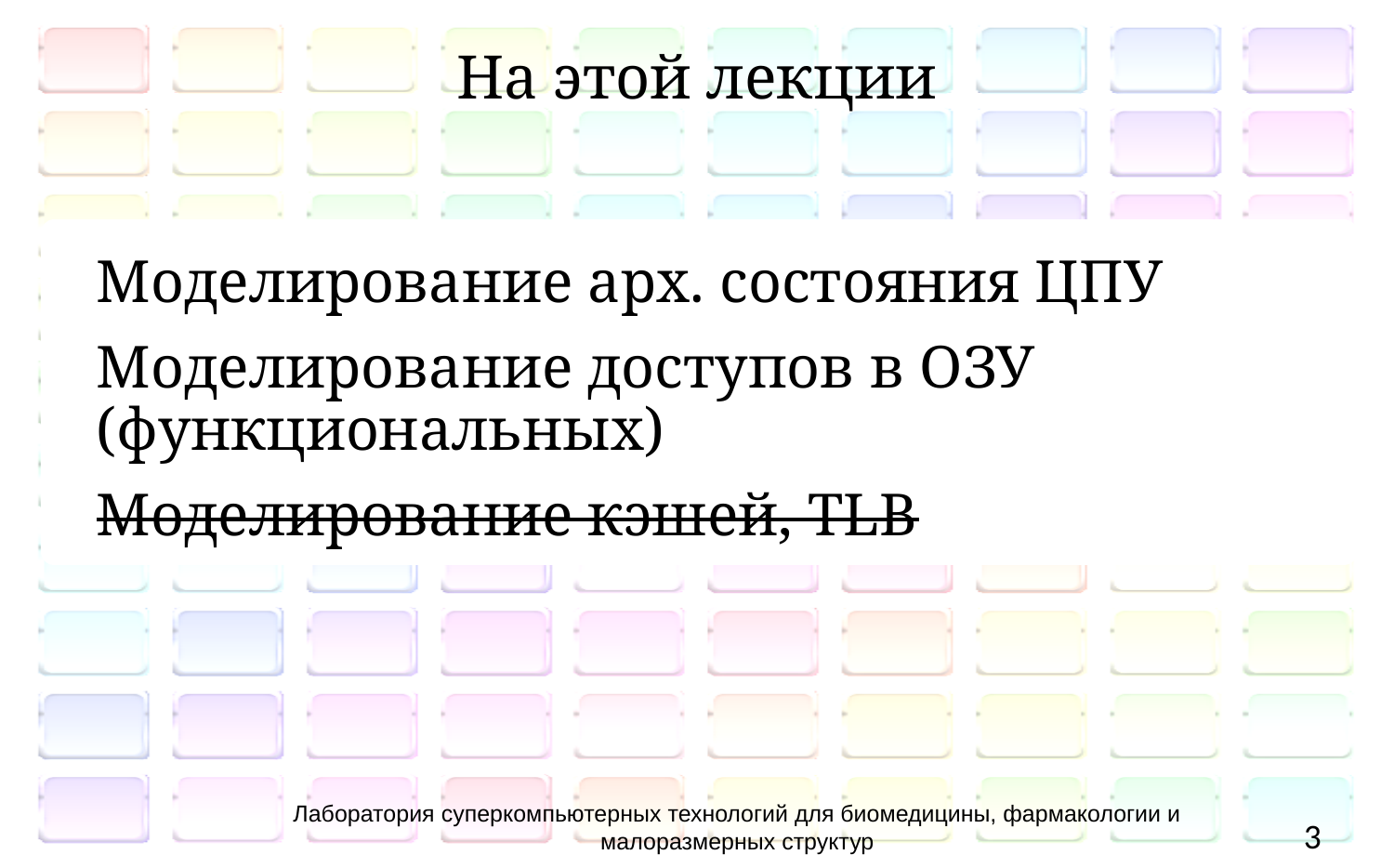

# На этой лекции
Моделирование арх. состояния ЦПУ
Моделирование доступов в ОЗУ (функциональных)
Моделирование кэшей, TLB
Лаборатория суперкомпьютерных технологий для биомедицины, фармакологии и малоразмерных структур
3